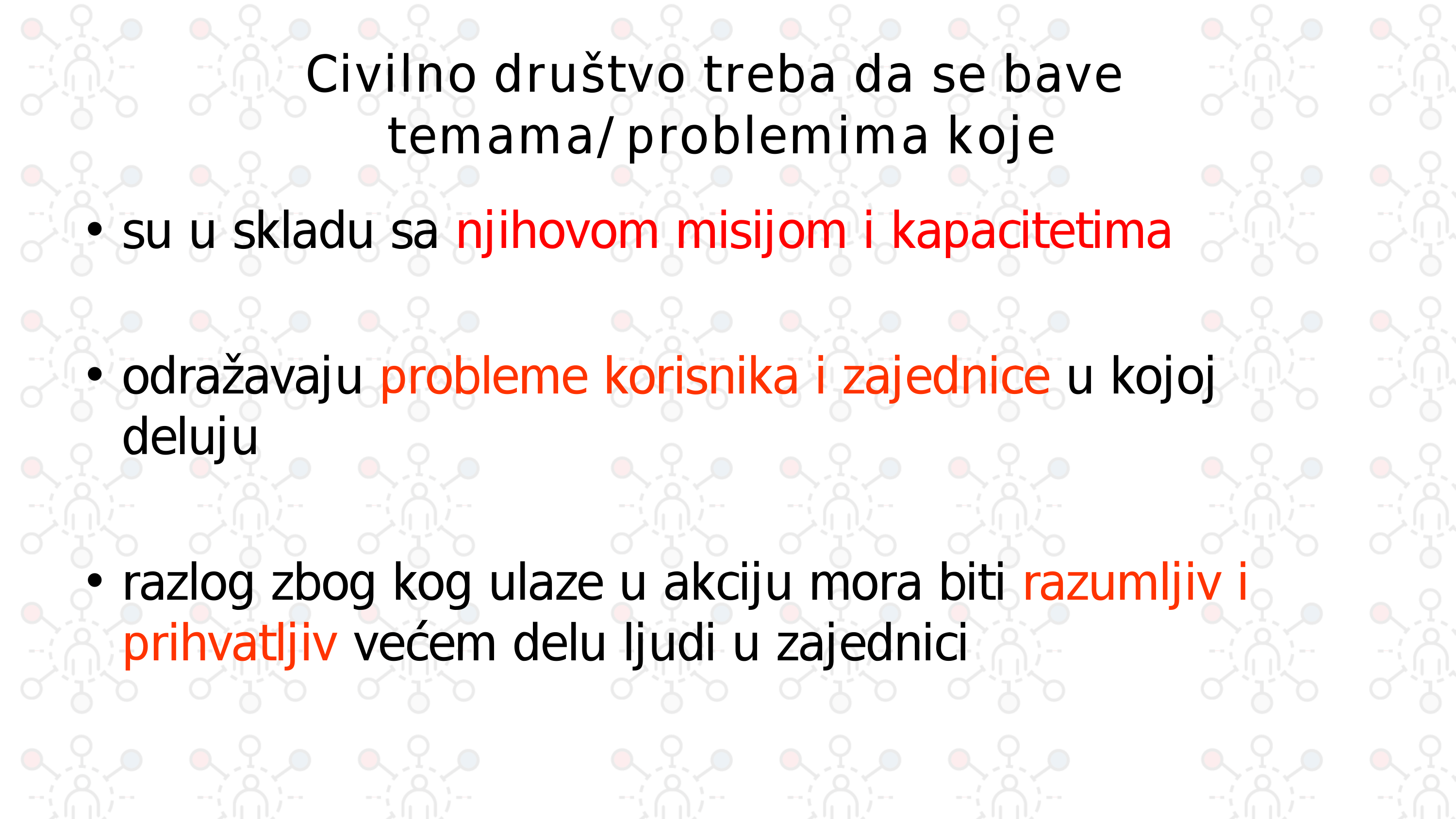

su u skladu sa njihovom misijom i kapacitetima

odražavaju probleme korisnika i zajednice u kojoj deluju

razlog zbog kog ulaze u akciju mora biti razumljiv i prihvatljiv većem delu ljudi u zajednici

Civilno društvo treba da se bave
temama/problemima koje